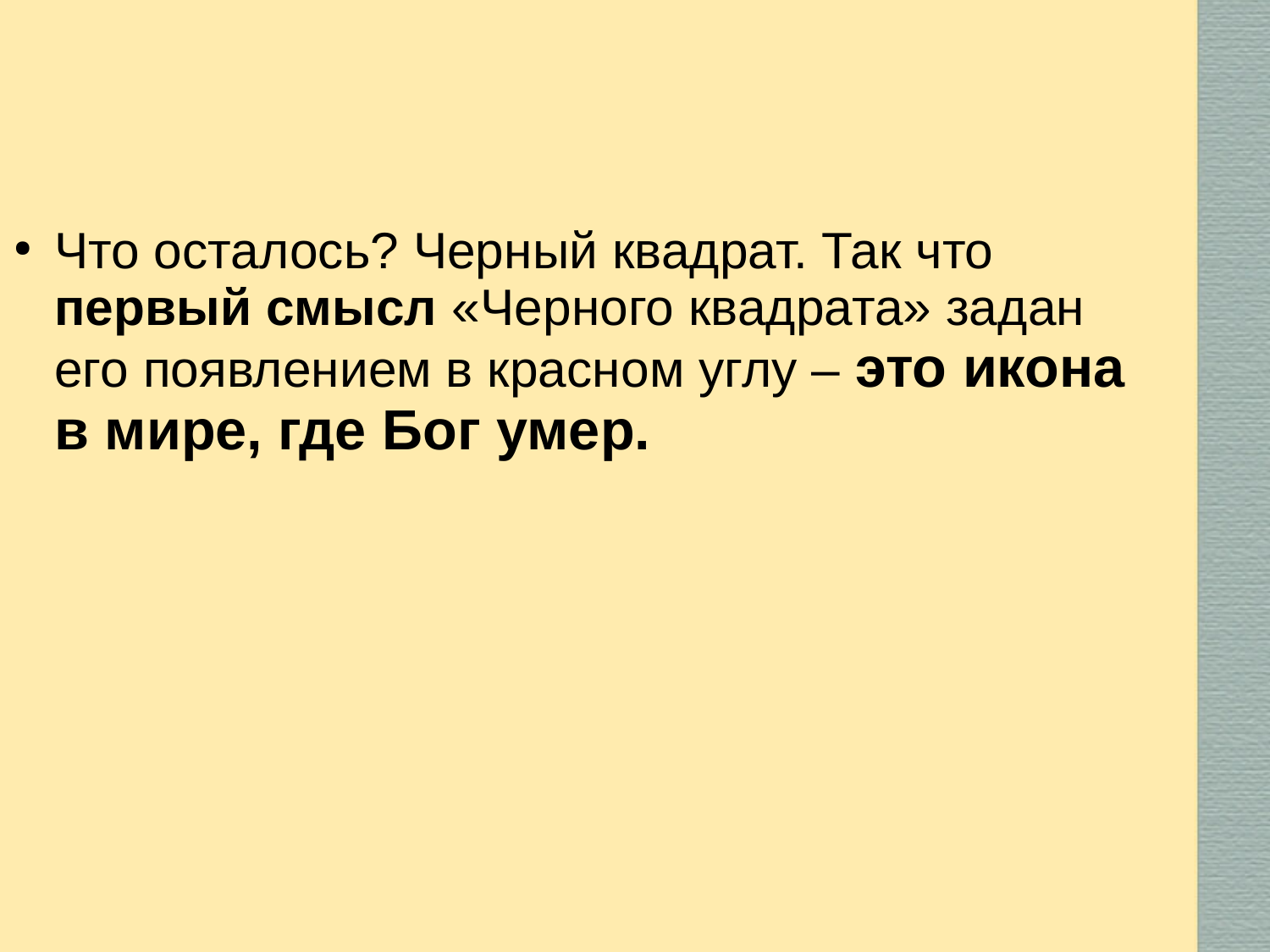

Что осталось? Черный квадрат. Так что первый смысл «Черного квадрата» задан его появлением в красном углу – это икона в мире, где Бог умер.